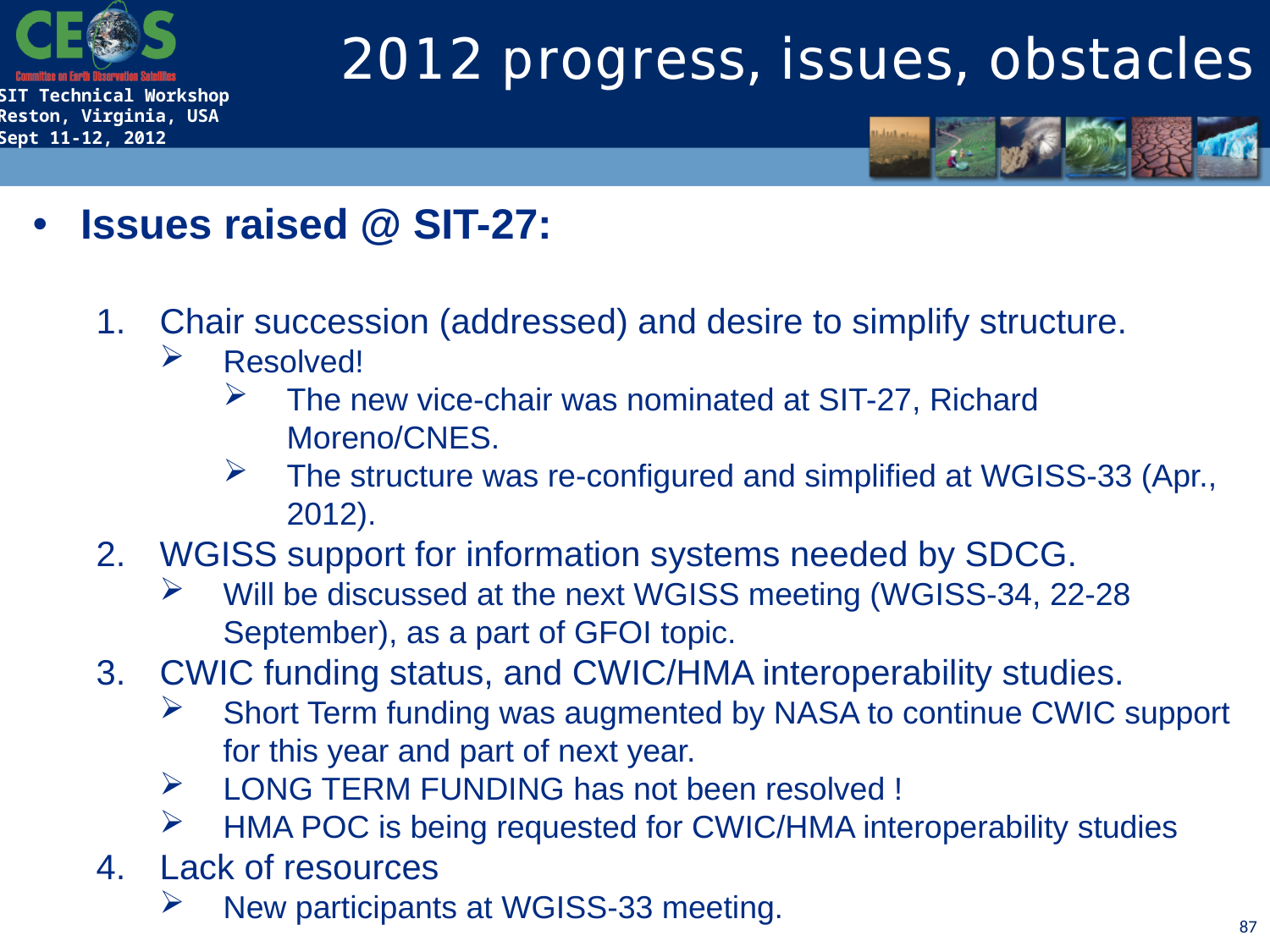

2012 progress, issues, obstacles
Issues raised @ SIT-27:

Chair succession (addressed) and desire to simplify structure.
Resolved!
The new vice-chair was nominated at SIT-27, Richard Moreno/CNES.
The structure was re-configured and simplified at WGISS-33 (Apr., 2012).
WGISS support for information systems needed by SDCG.
Will be discussed at the next WGISS meeting (WGISS-34, 22-28 September), as a part of GFOI topic.
CWIC funding status, and CWIC/HMA interoperability studies.
Short Term funding was augmented by NASA to continue CWIC support for this year and part of next year.
LONG TERM FUNDING has not been resolved !
HMA POC is being requested for CWIC/HMA interoperability studies
Lack of resources
New participants at WGISS-33 meeting.

87